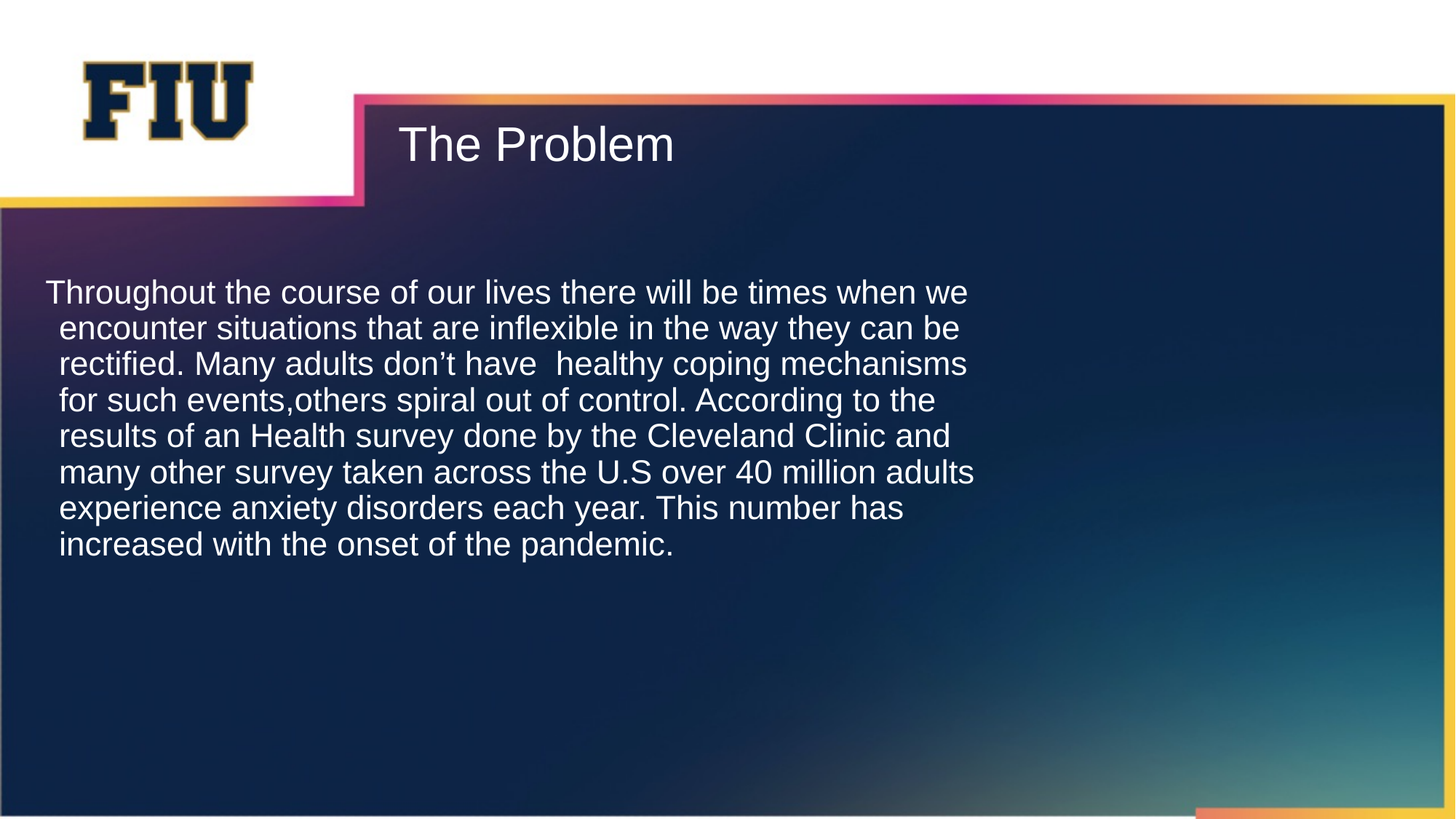

# The Problem
Throughout the course of our lives there will be times when we encounter situations that are inflexible in the way they can be rectified. Many adults don’t have  healthy coping mechanisms for such events,others spiral out of control. According to the results of an Health survey done by the Cleveland Clinic and many other survey taken across the U.S over 40 million adults experience anxiety disorders each year. This number has increased with the onset of the pandemic.